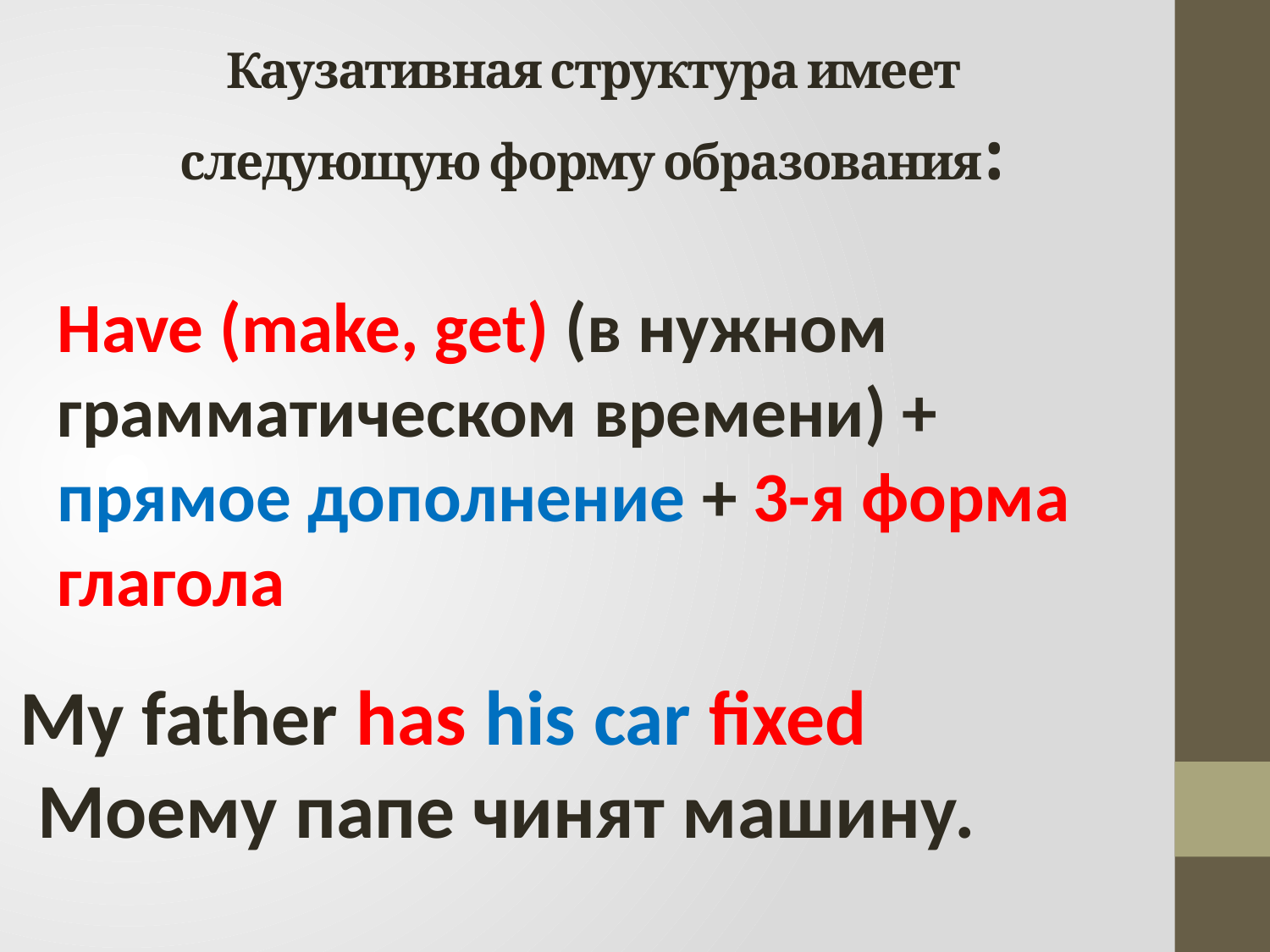

# Каузативная структура имеет следующую форму образования:
Have (make, get) (в нужном грамматическом времени) + прямое дополнение + 3-я форма глагола
My father has his car fixed
 Моему папе чинят машину.